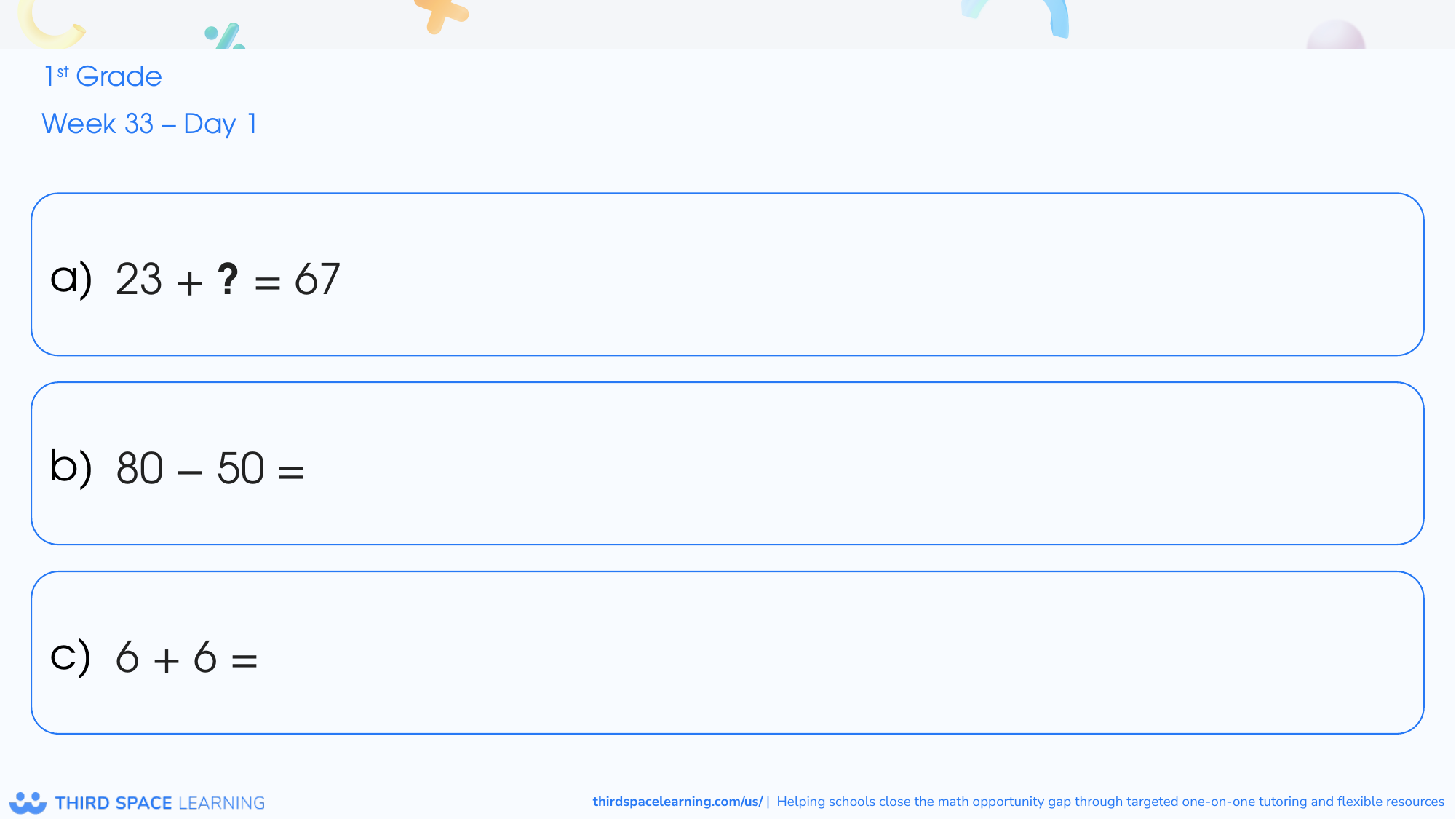

1st Grade
Week 33 – Day 1
23 + ? = 67
80 − 50 =
6 + 6 =